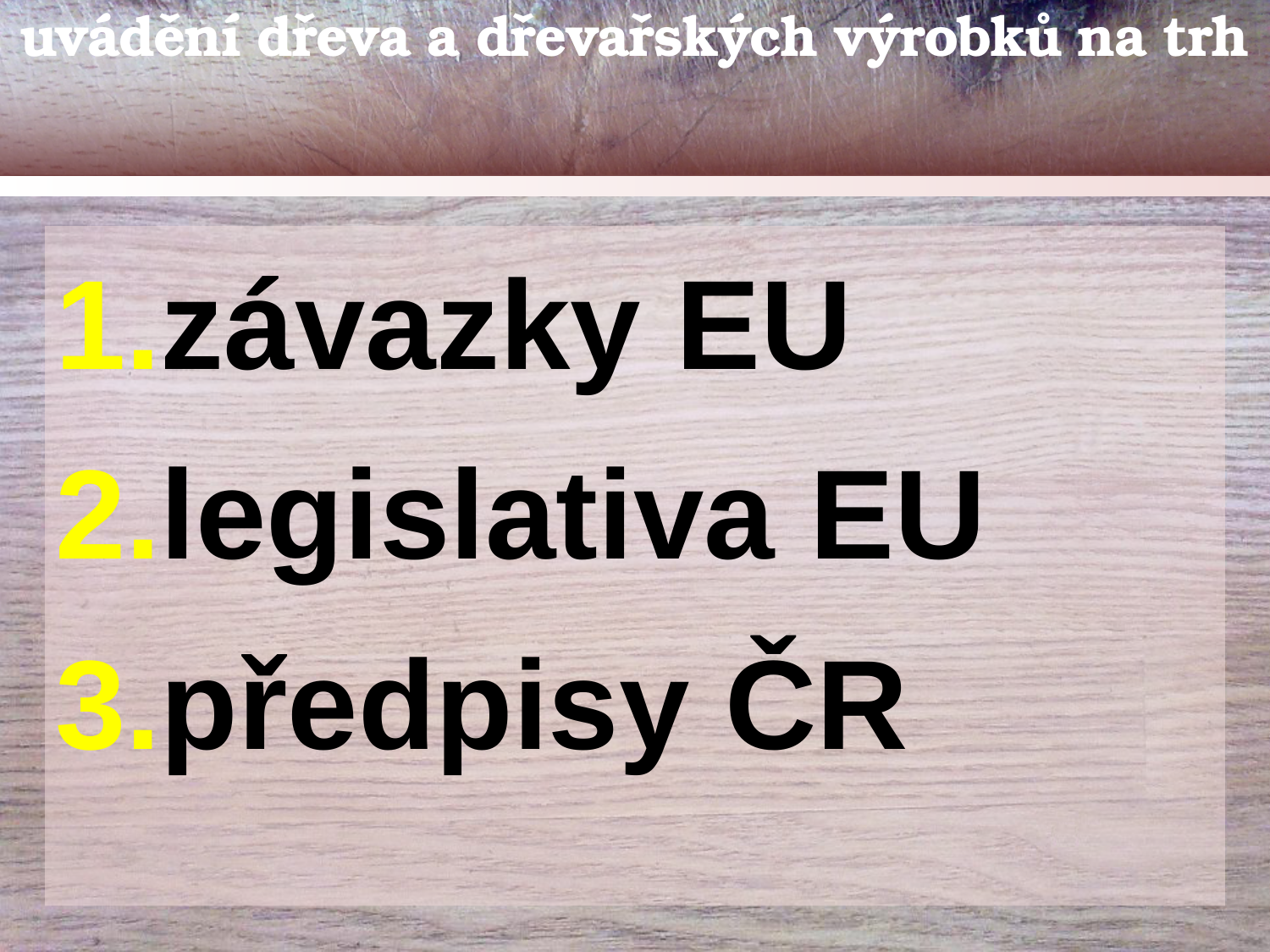

#
závazky EU
legislativa EU
předpisy ČR